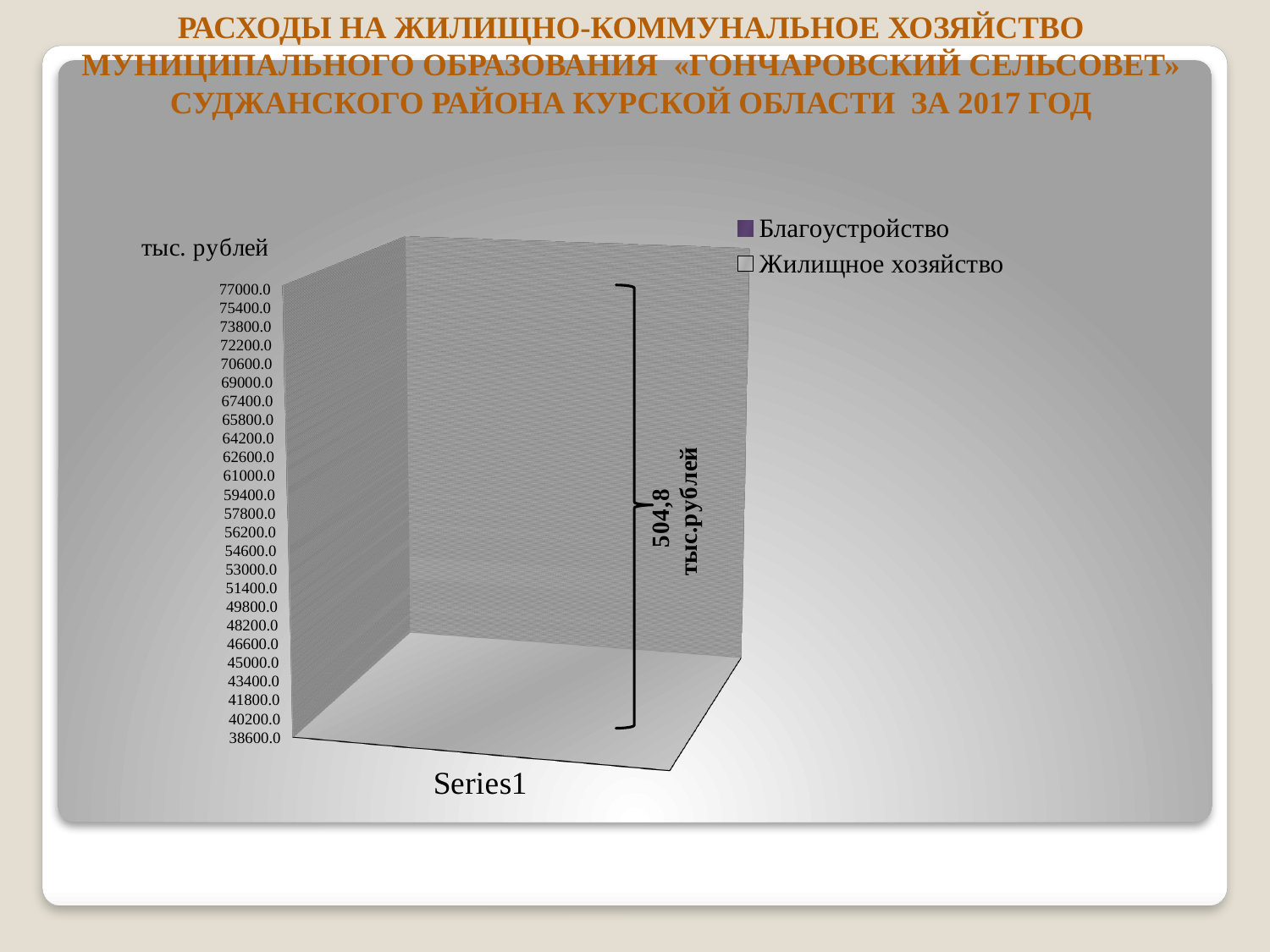

Расходы на жилищно-коммунальное хозяйство муниципального образования  «Гончаровский сельсовет» суджанского района курской области  за 2017 год

[unsupported chart]